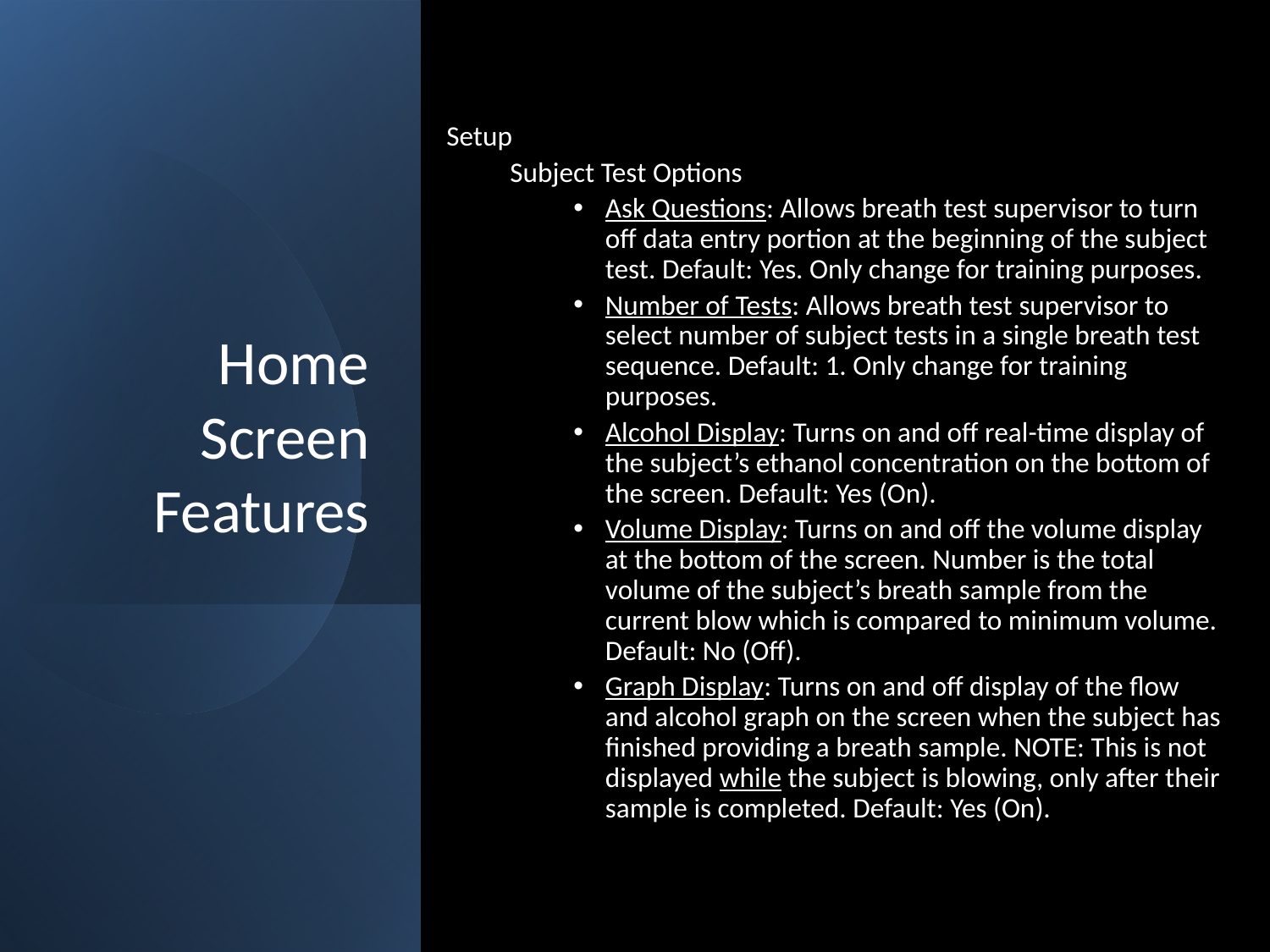

Setup
Subject Test Options
Ask Questions: Allows breath test supervisor to turn off data entry portion at the beginning of the subject test. Default: Yes. Only change for training purposes.
Number of Tests: Allows breath test supervisor to select number of subject tests in a single breath test sequence. Default: 1. Only change for training purposes.
Alcohol Display: Turns on and off real-time display of the subject’s ethanol concentration on the bottom of the screen. Default: Yes (On).
Volume Display: Turns on and off the volume display at the bottom of the screen. Number is the total volume of the subject’s breath sample from the current blow which is compared to minimum volume. Default: No (Off).
Graph Display: Turns on and off display of the flow and alcohol graph on the screen when the subject has finished providing a breath sample. NOTE: This is not displayed while the subject is blowing, only after their sample is completed. Default: Yes (On).
# Home Screen Features

Approved and Issued: 2025.10.01